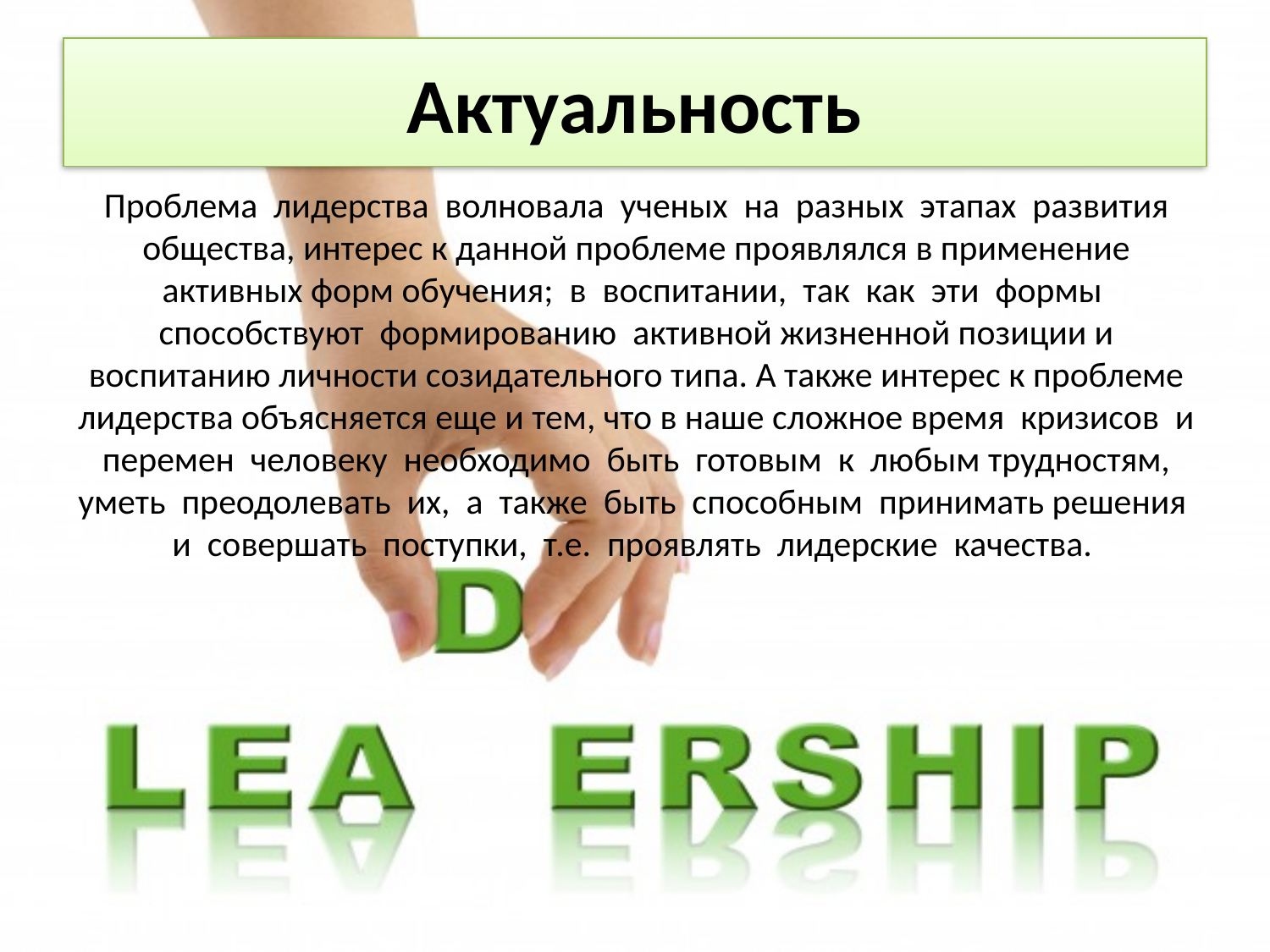

# Актуальность
Проблема  лидерства  волновала  ученых  на  разных  этапах  развития общества, интерес к данной проблеме проявлялся в применение активных форм обучения;  в  воспитании,  так  как  эти  формы  способствуют  формированию  активной жизненной позиции и воспитанию личности созидательного типа. А также интерес к проблеме лидерства объясняется еще и тем, что в наше сложное время  кризисов  и  перемен  человеку  необходимо  быть  готовым  к  любым трудностям,  уметь  преодолевать  их,  а  также  быть  способным  принимать решения  и  совершать  поступки,  т.е.  проявлять  лидерские  качества.